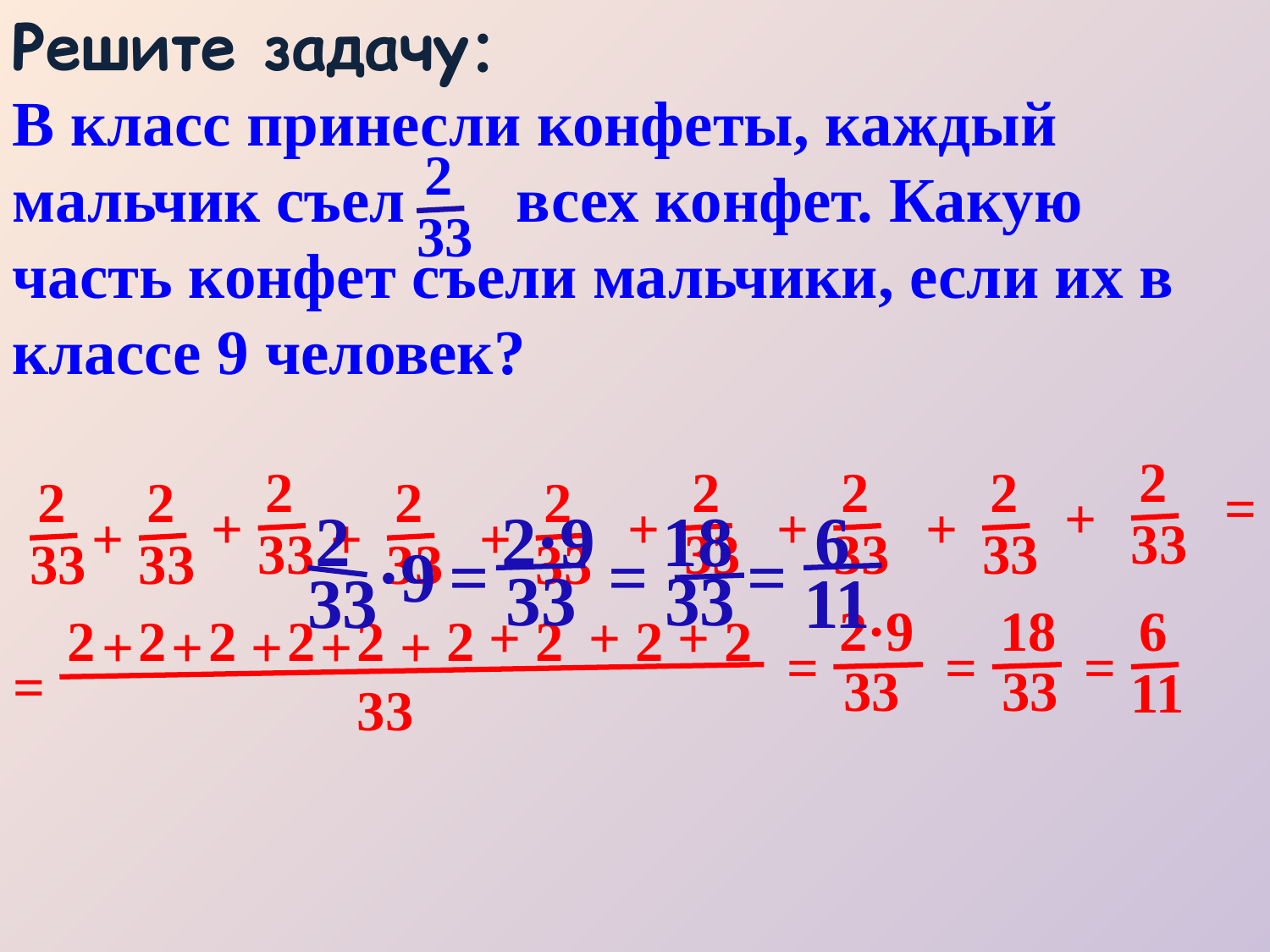

Решите задачу:
В класс принесли конфеты, каждый мальчик съел       всех конфет. Какую часть конфет съели мальчики, если их в классе 9 человек?
2
33
2
33
2
33
2
33
2
33
2
33
2
33
2
33
2
33
2
33
=
+
+
+
+
+
+
2
33
2·9
18
6
11
·9
=
=
=
33
33
+
+
+
+
+
2·9
18
6
11
2
+
2
+
2
+
2
+
2
+
2
2
2
2
=
=
=
=
33
33
33